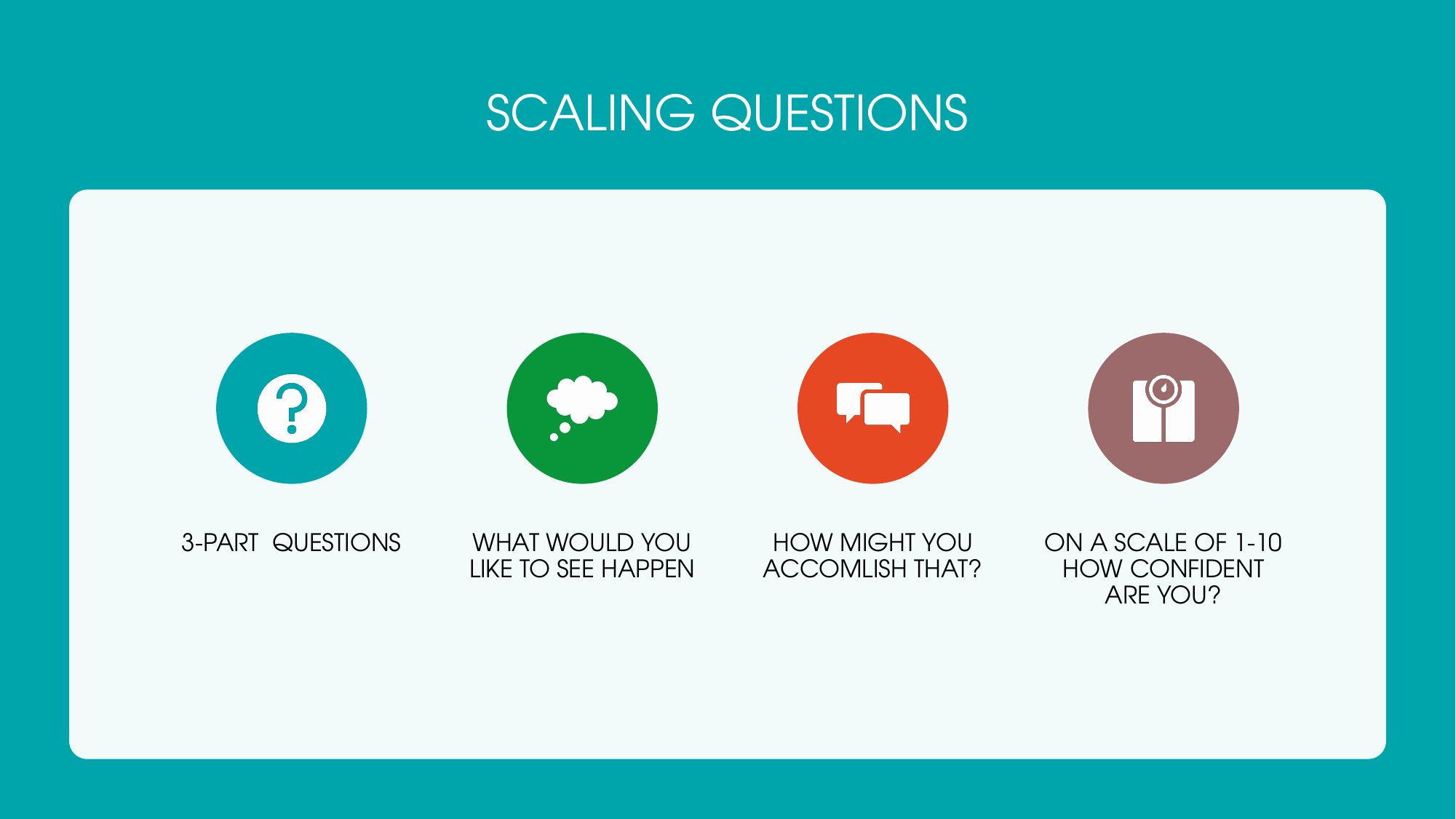

# SCALING QUESTIONS

3-PART  QUESTIONS
WHAT WOULD YOU LIKE TO SEE HAPPEN
HOW MIGHT YOU ACCOMLISH THAT?
ON A SCALE OF 1-10 HOW CONFIDENT ARE YOU?